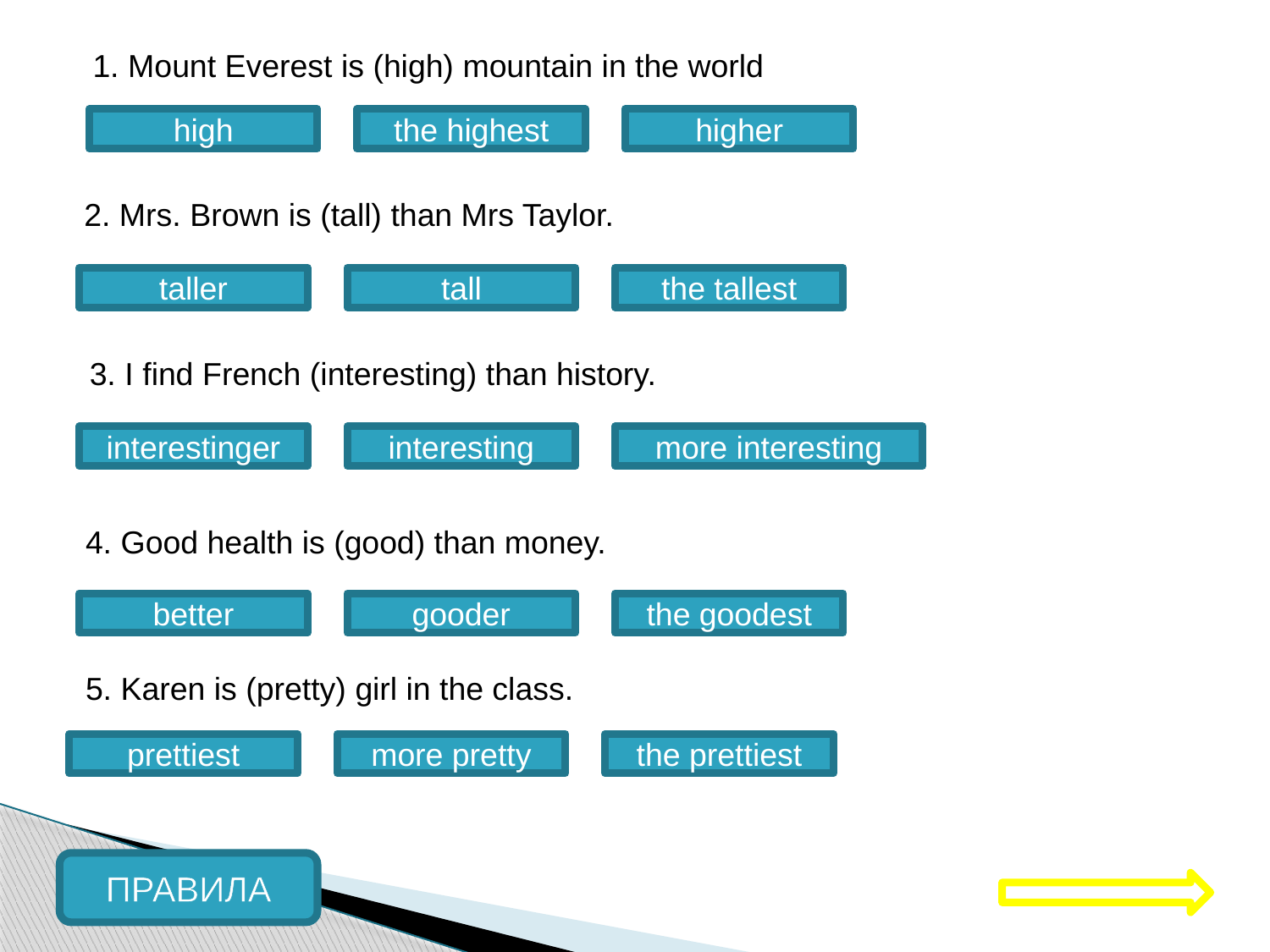

1. Mount Everest is (high) mountain in the world
high
the highest
higher
2. Mrs. Brown is (tall) than Mrs Taylor.
taller
tall
the tallest
3. I find French (interesting) than history.
interestinger
interesting
more interesting
4. Good health is (good) than money.
better
gooder
the goodest
5. Karen is (pretty) girl in the class.
prettiest
more pretty
the prettiest
ПРАВИЛА